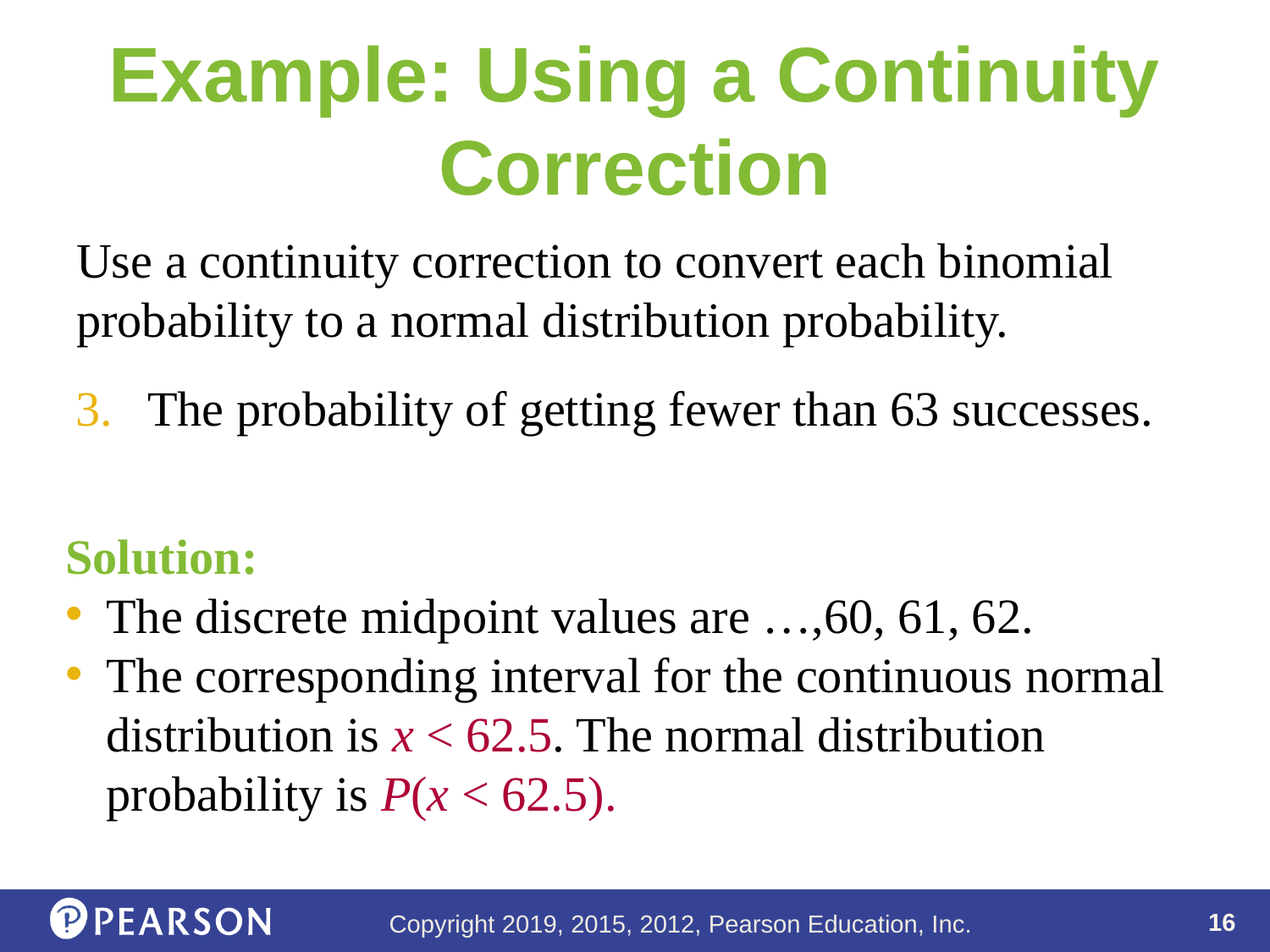

# Example: Using a Continuity Correction
Use a continuity correction to convert each binomial probability to a normal distribution probability.

The probability of getting fewer than 63 successes.
Solution:
The discrete midpoint values are …,60, 61, 62.
The corresponding interval for the continuous normal distribution is x < 62.5. The normal distribution probability is P(x < 62.5).